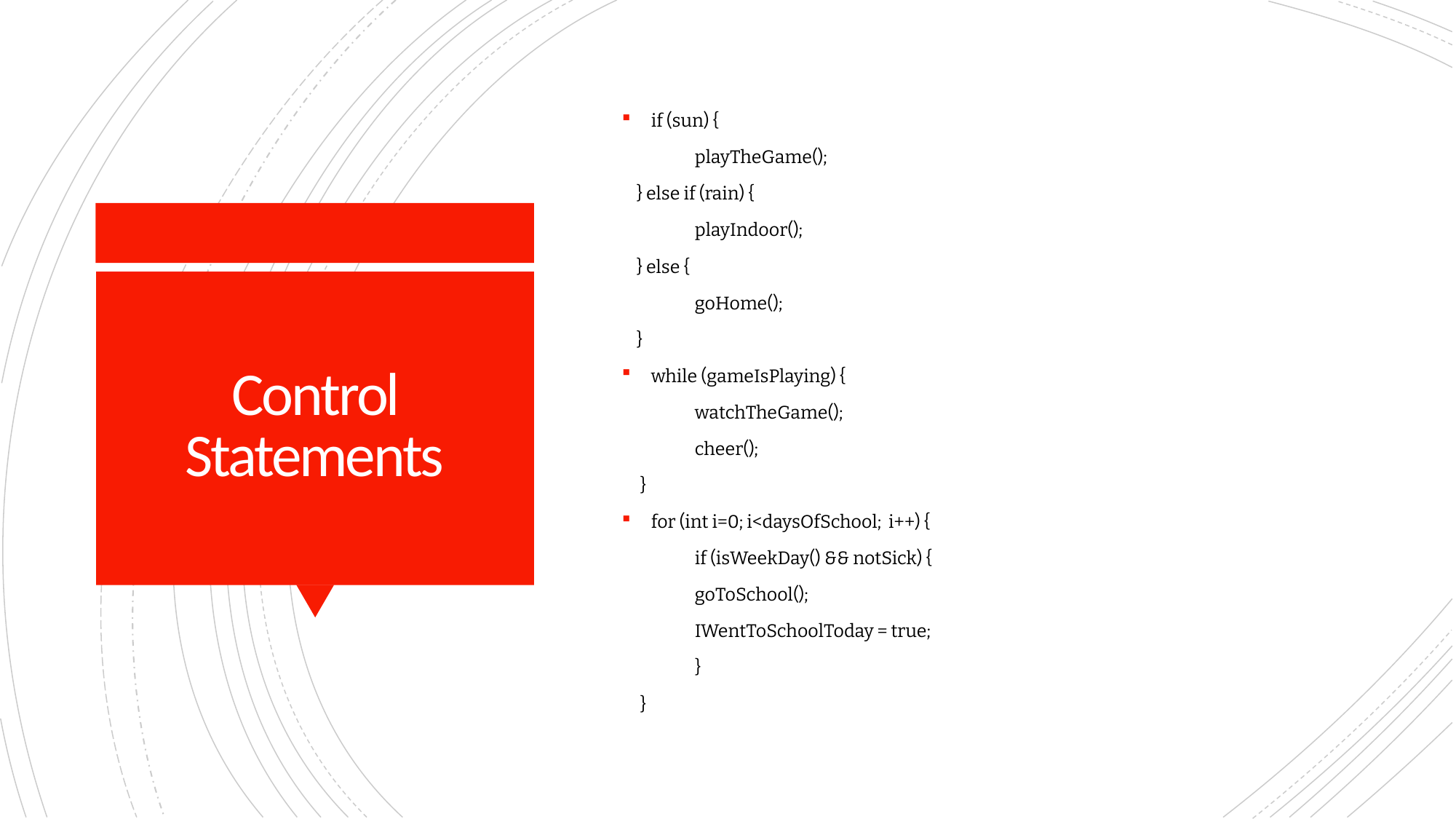

if (sun) {
	playTheGame();
    } else if (rain) {
	playIndoor();
    } else {
	goHome();
    }
while (gameIsPlaying) {
	watchTheGame();
	cheer();
     }
for (int i=0; i<daysOfSchool;  i++) {
	if (isWeekDay() && notSick) {
		goToSchool();
		IWentToSchoolToday = true;
	}
     }
# Control Statements